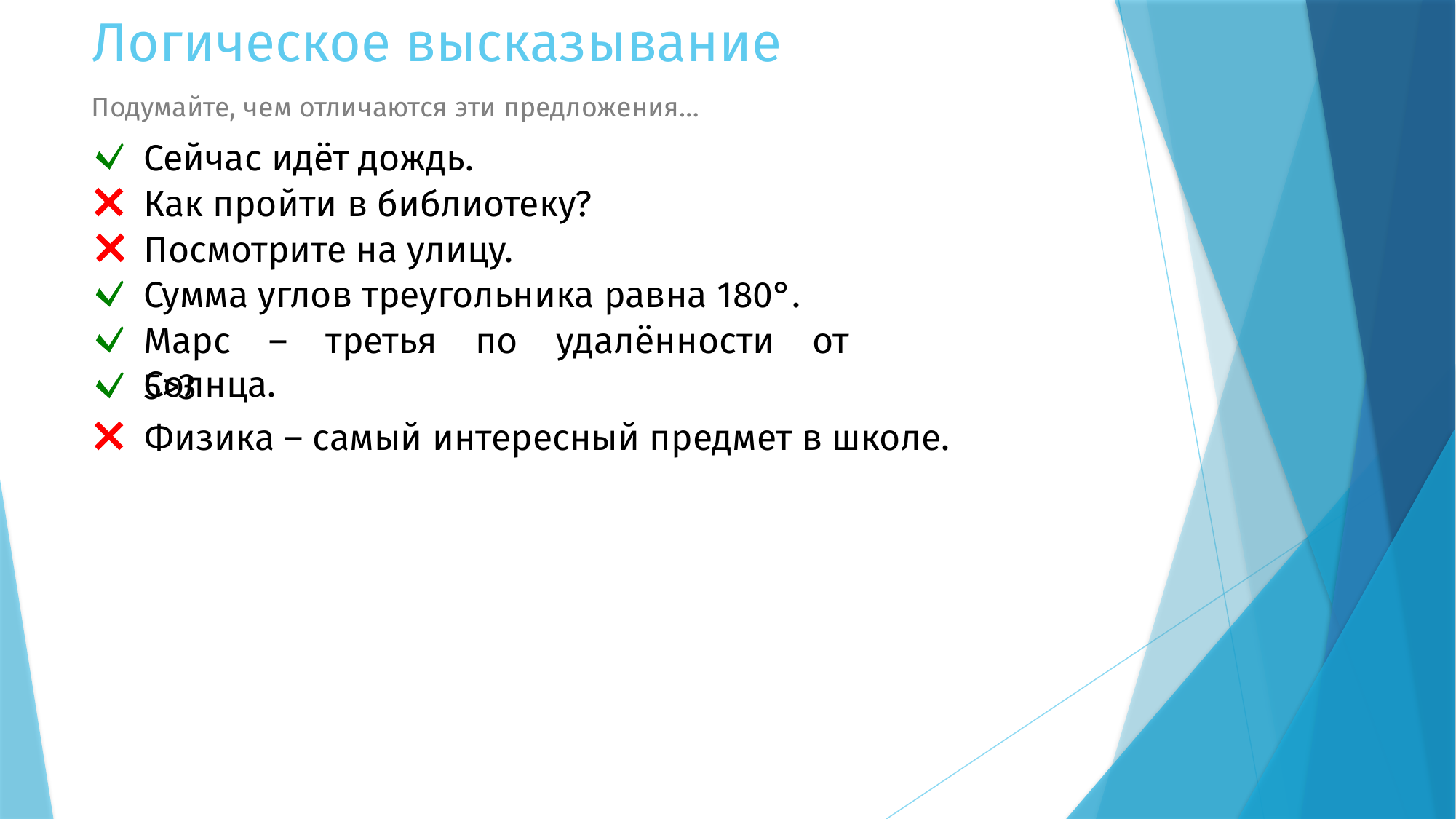

# Логическое высказывание
Подумайте, чем отличаются эти предложения…
Сейчас идёт дождь.

Как пройти в библиотеку?

Посмотрите на улицу.

Сумма углов треугольника равна 180°.

Марс – третья по удалённости от Солнца.

5>3

Физика – самый интересный предмет в школе.